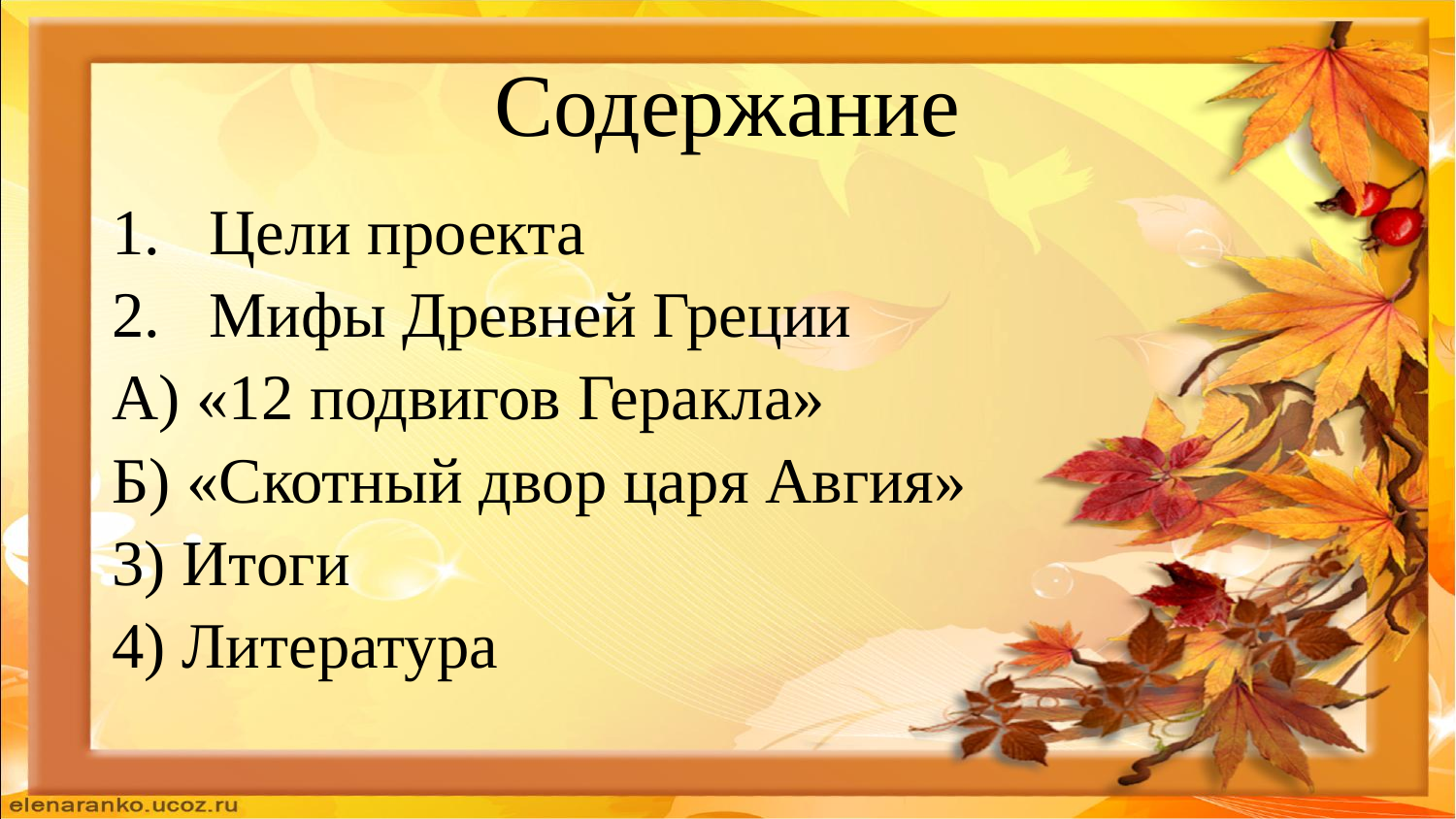

Содержание
Цели проекта
Мифы Древней Греции
А) «12 подвигов Геракла»
Б) «Скотный двор царя Авгия»
3) Итоги
4) Литература